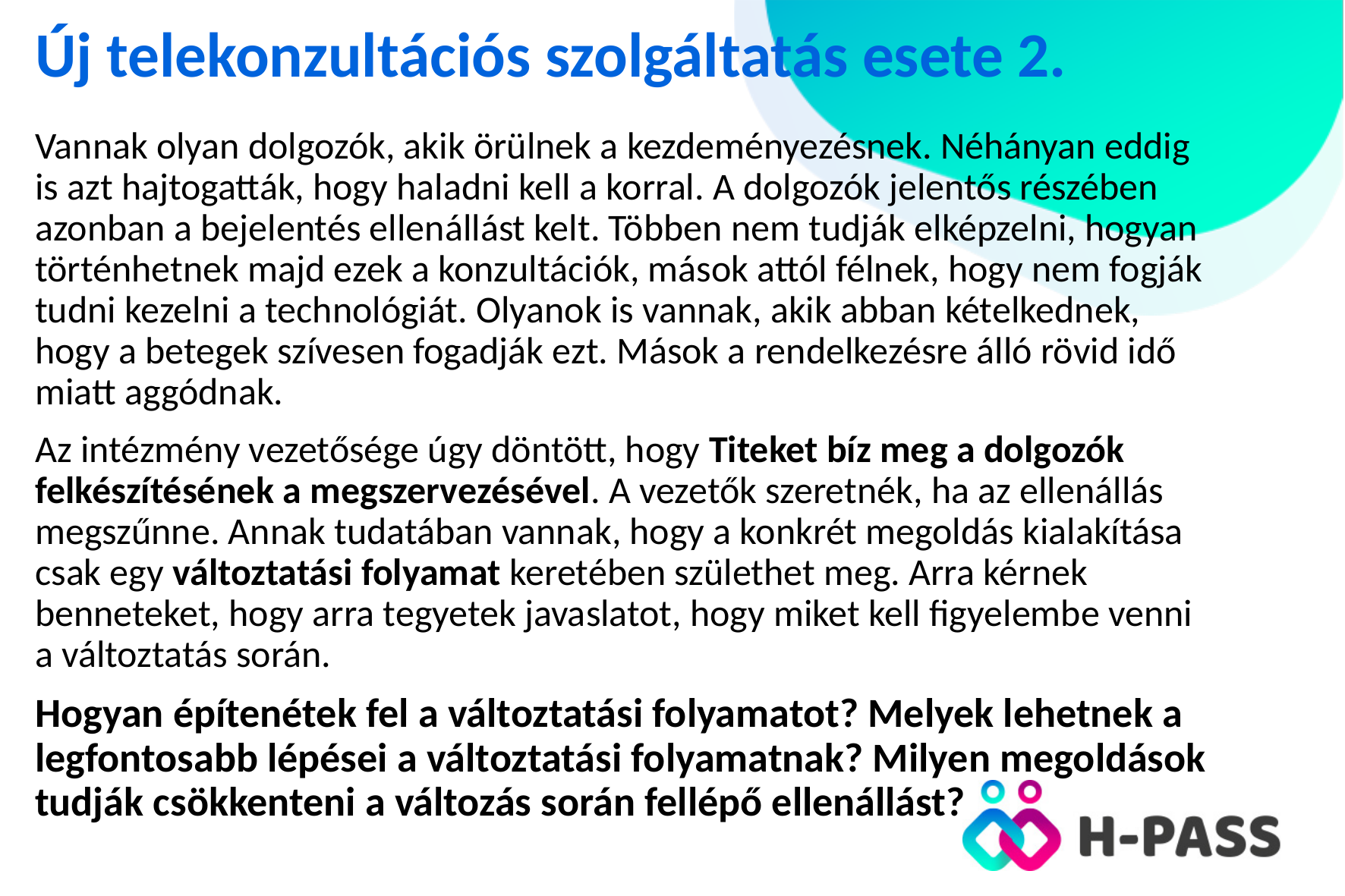

Új telekonzultációs szolgáltatás esete 2.
Vannak olyan dolgozók, akik örülnek a kezdeményezésnek. Néhányan eddig is azt hajtogatták, hogy haladni kell a korral. A dolgozók jelentős részében azonban a bejelentés ellenállást kelt. Többen nem tudják elképzelni, hogyan történhetnek majd ezek a konzultációk, mások attól félnek, hogy nem fogják tudni kezelni a technológiát. Olyanok is vannak, akik abban kételkednek, hogy a betegek szívesen fogadják ezt. Mások a rendelkezésre álló rövid idő miatt aggódnak.
Az intézmény vezetősége úgy döntött, hogy Titeket bíz meg a dolgozók felkészítésének a megszervezésével. A vezetők szeretnék, ha az ellenállás megszűnne. Annak tudatában vannak, hogy a konkrét megoldás kialakítása csak egy változtatási folyamat keretében születhet meg. Arra kérnek benneteket, hogy arra tegyetek javaslatot, hogy miket kell figyelembe venni a változtatás során.
Hogyan építenétek fel a változtatási folyamatot? Melyek lehetnek a legfontosabb lépései a változtatási folyamatnak? Milyen megoldások tudják csökkenteni a változás során fellépő ellenállást?